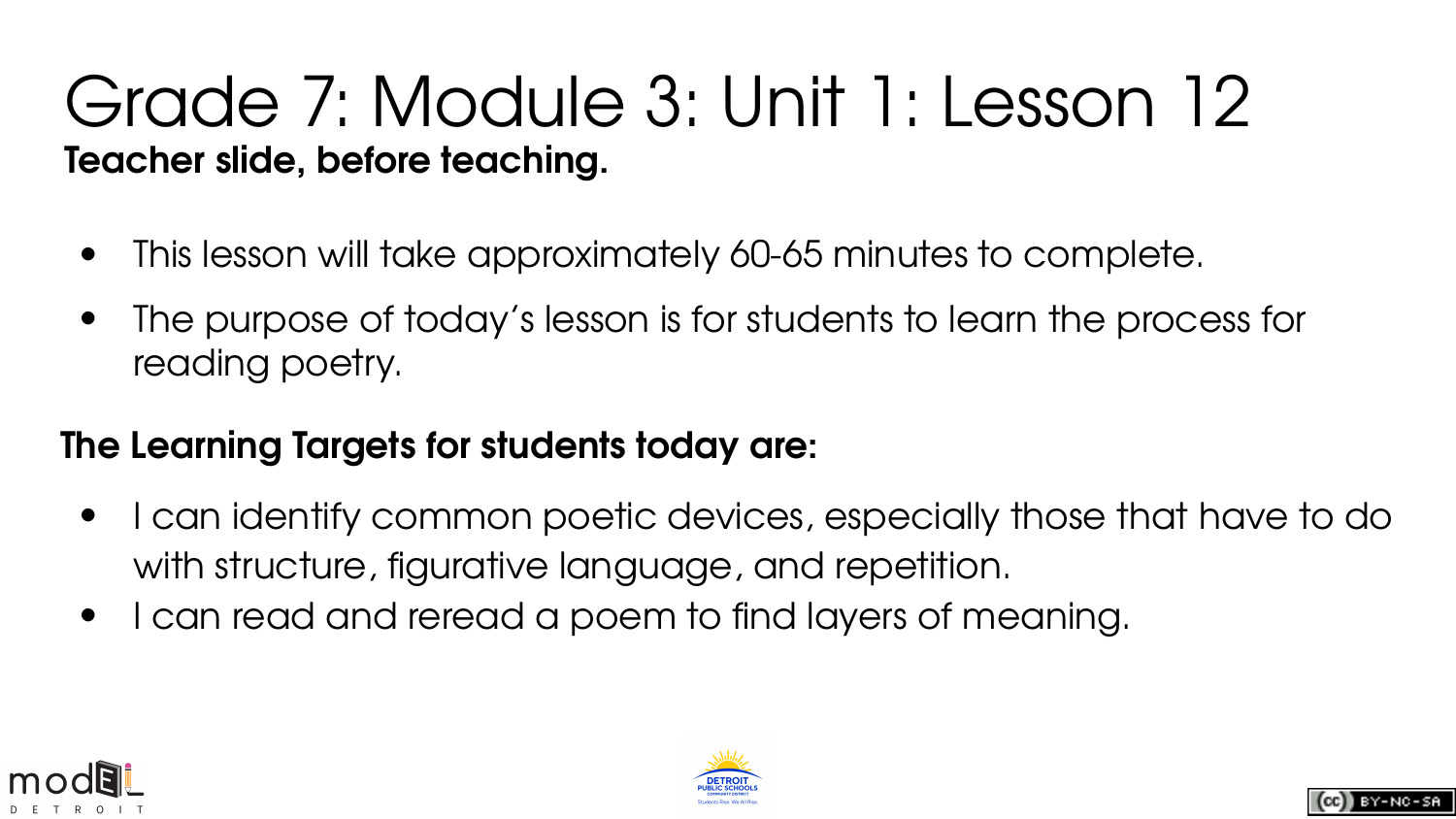

Grade 7: Module 3: Unit 1: Lesson 12
Teacher slide, before teaching.

This lesson will take approximately 60-65 minutes to complete.
The purpose of today’s lesson is for students to learn the process for reading poetry.

The Learning Targets for students today are:
I can identify common poetic devices, especially those that have to do with structure, figurative language, and repetition.
I can read and reread a poem to find layers of meaning.